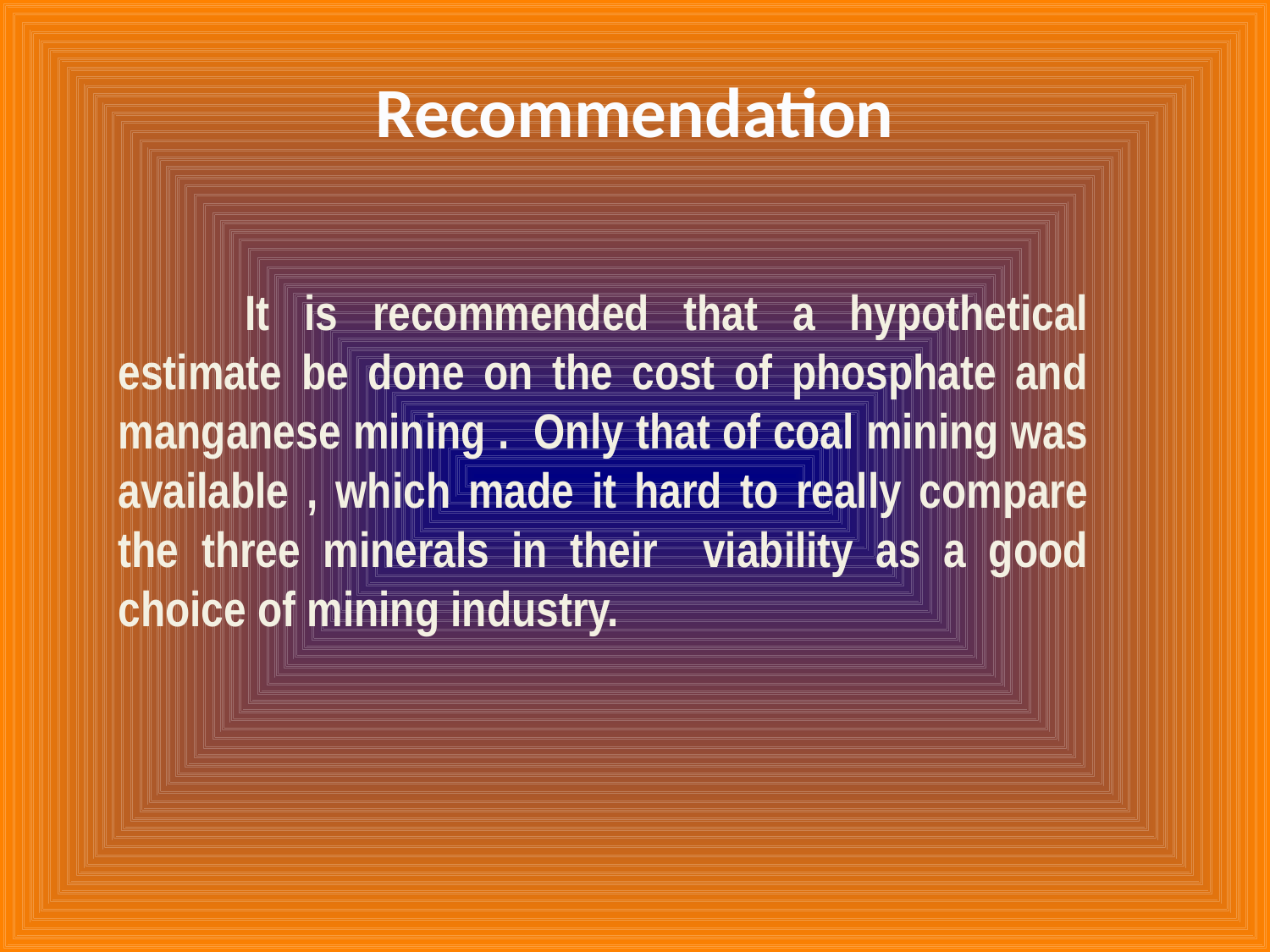

# Recommendation
	It is recommended that a hypothetical estimate be done on the cost of phosphate and manganese mining .  Only that of coal mining was available , which made it hard to really compare the three minerals in their  viability as a good choice of mining industry.